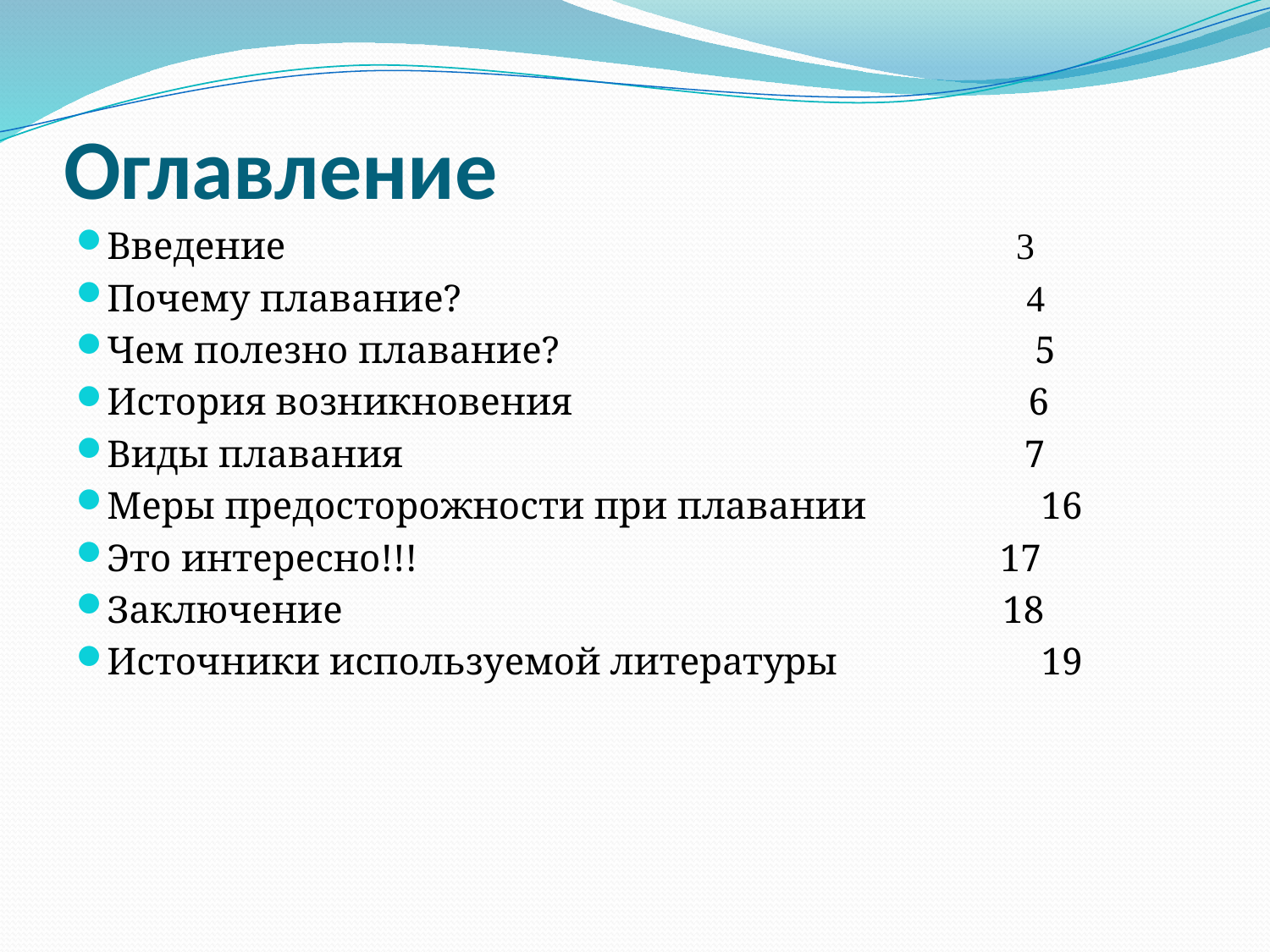

# Оглавление
Введение                                                                           3
Почему плавание?                                                          4
Чем полезно плавание?                                                 5
История возникновения                                               6
Виды плавания                                                                7
Меры предосторожности при плавании                  16
Это интересно!!!                                                            17
Заключение                                                                    18
Источники используемой литературы                     19